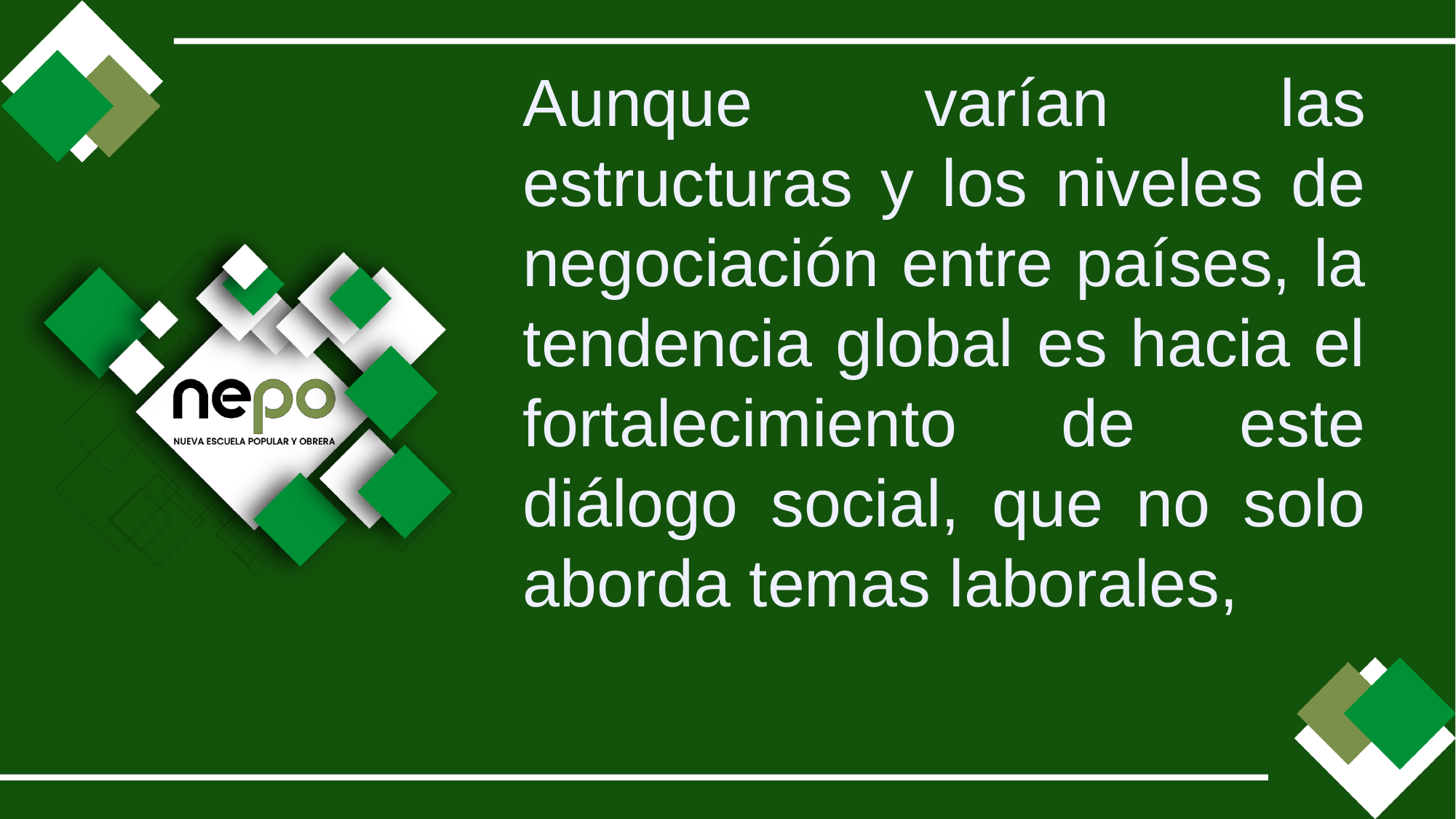

Aunque varían las estructuras y los niveles de negociación entre países, la tendencia global es hacia el fortalecimiento de este diálogo social, que no solo aborda temas laborales,